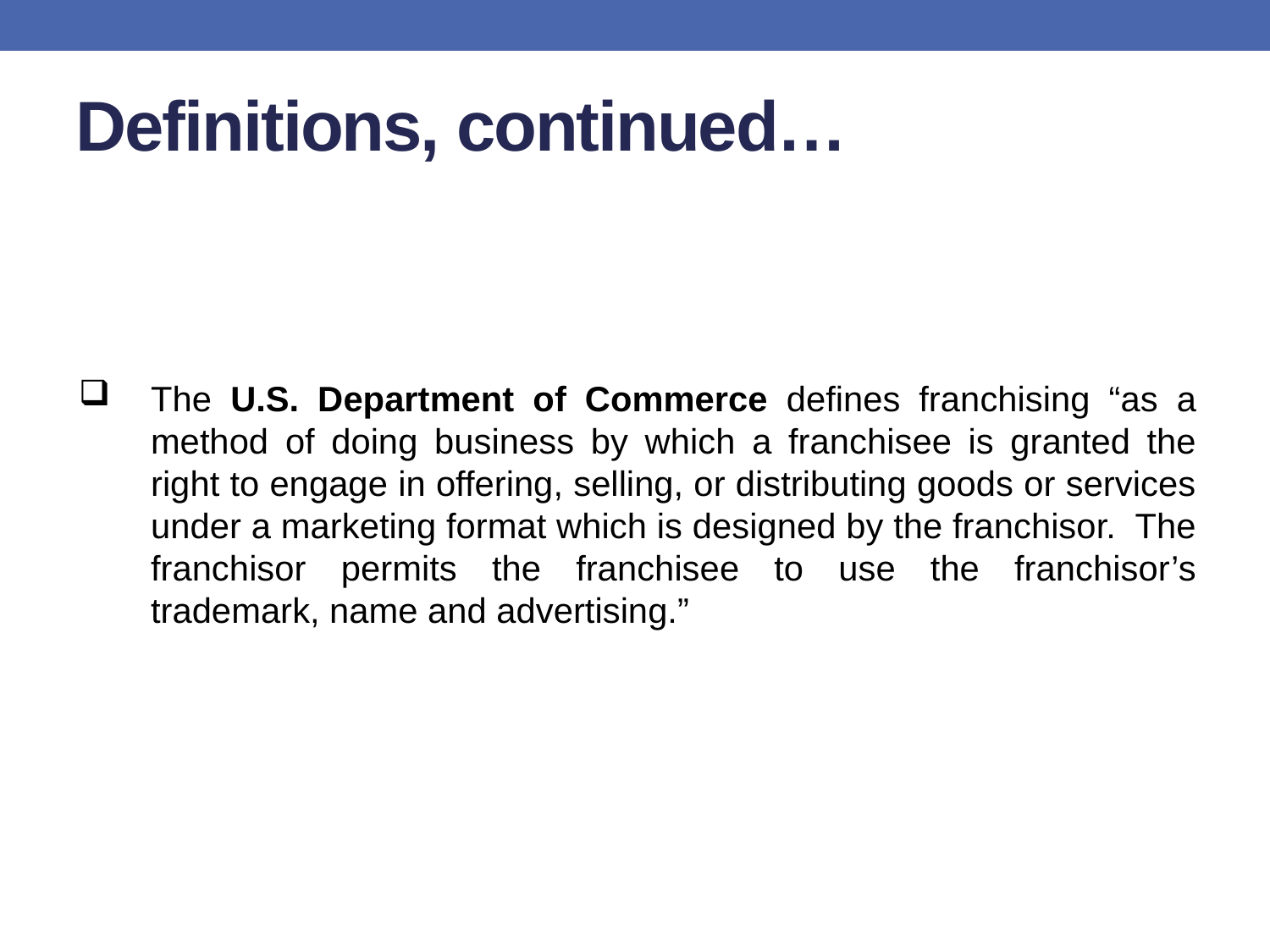

Definitions, continued…

The U.S. Department of Commerce defines franchising “as a method of doing business by which a franchisee is granted the right to engage in offering, selling, or distributing goods or services under a marketing format which is designed by the franchisor.  The franchisor permits the franchisee to use the franchisor’s trademark, name and advertising.”